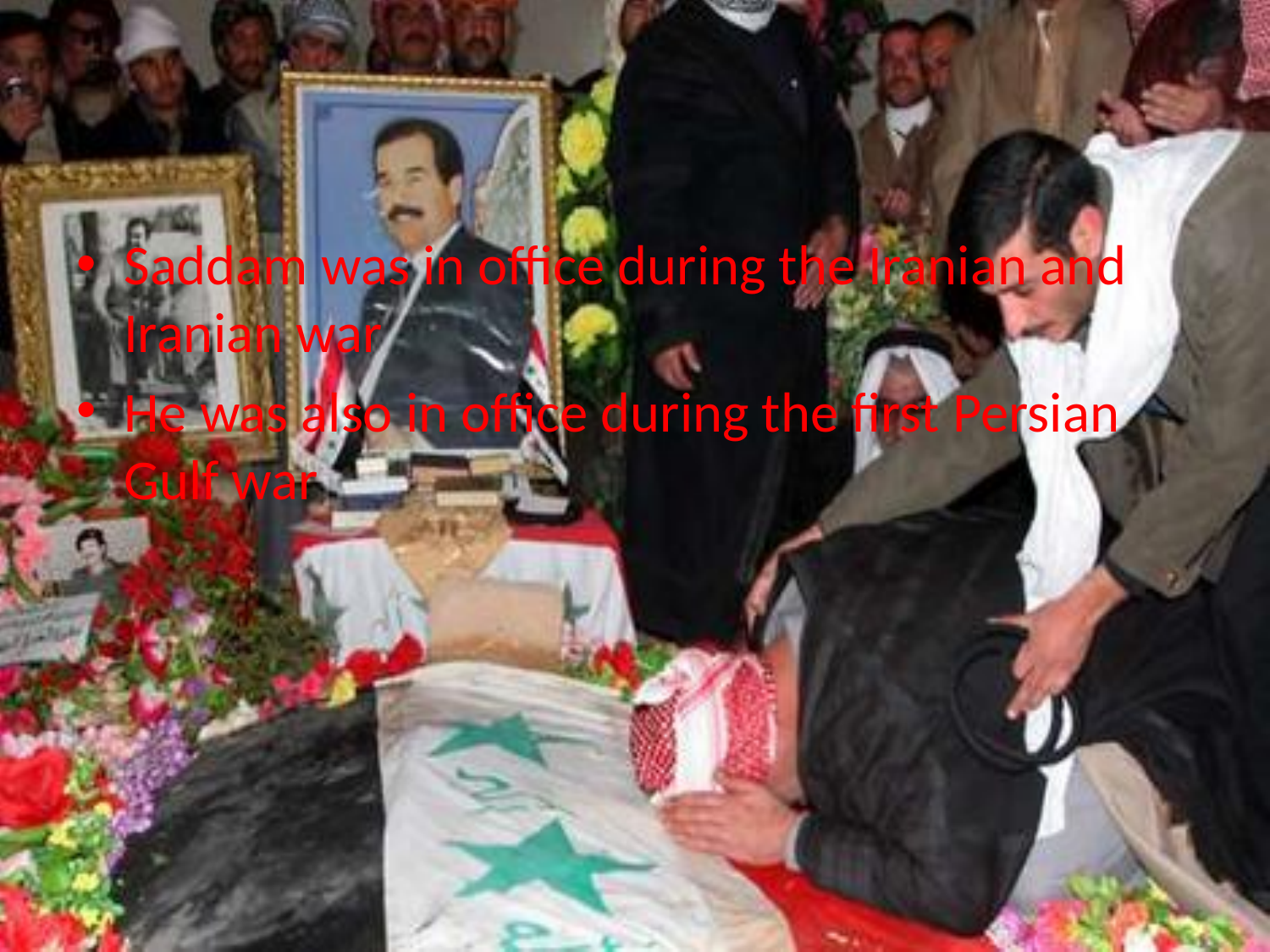

#
Saddam was in office during the Iranian and Iranian war
He was also in office during the first Persian Gulf war